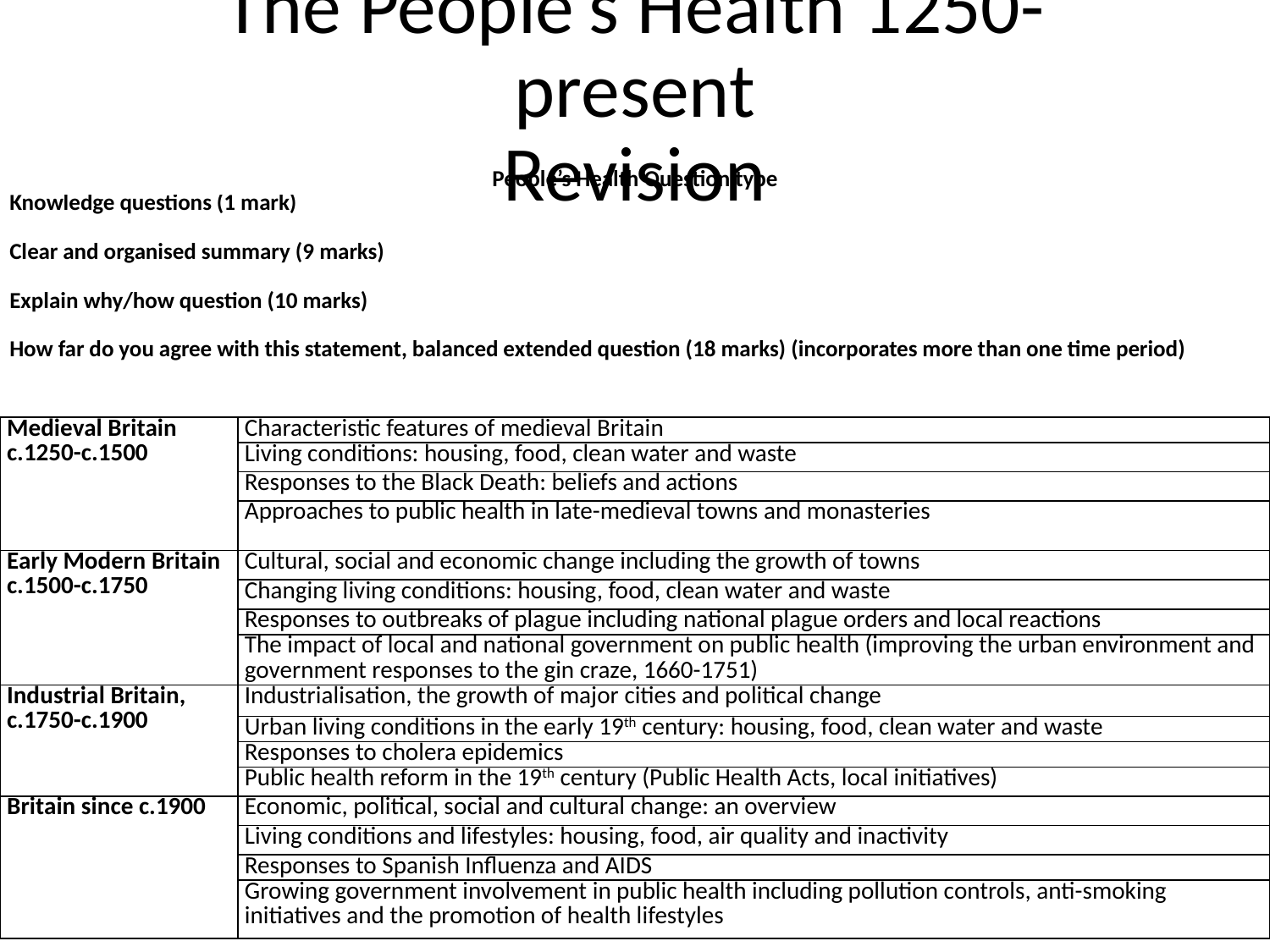

# The People’s Health 1250- present Revision
| People’s Health Question type |
| --- |
| Knowledge questions (1 mark)   Clear and organised summary (9 marks)   Explain why/how question (10 marks)   How far do you agree with this statement, balanced extended question (18 marks) (incorporates more than one time period) |
| Medieval Britain c.1250-c.1500 | Characteristic features of medieval Britain |
| --- | --- |
|  | Living conditions: housing, food, clean water and waste |
|  | Responses to the Black Death: beliefs and actions |
|  | Approaches to public health in late-medieval towns and monasteries |
| Early Modern Britain c.1500-c.1750 | Cultural, social and economic change including the growth of towns |
|  | Changing living conditions: housing, food, clean water and waste |
|  | Responses to outbreaks of plague including national plague orders and local reactions |
|  | The impact of local and national government on public health (improving the urban environment and government responses to the gin craze, 1660-1751) |
| Industrial Britain, c.1750-c.1900 | Industrialisation, the growth of major cities and political change |
|  | Urban living conditions in the early 19th century: housing, food, clean water and waste |
|  | Responses to cholera epidemics |
|  | Public health reform in the 19th century (Public Health Acts, local initiatives) |
| Britain since c.1900 | Economic, political, social and cultural change: an overview |
|  | Living conditions and lifestyles: housing, food, air quality and inactivity |
|  | Responses to Spanish Influenza and AIDS |
|  | Growing government involvement in public health including pollution controls, anti-smoking initiatives and the promotion of health lifestyles |